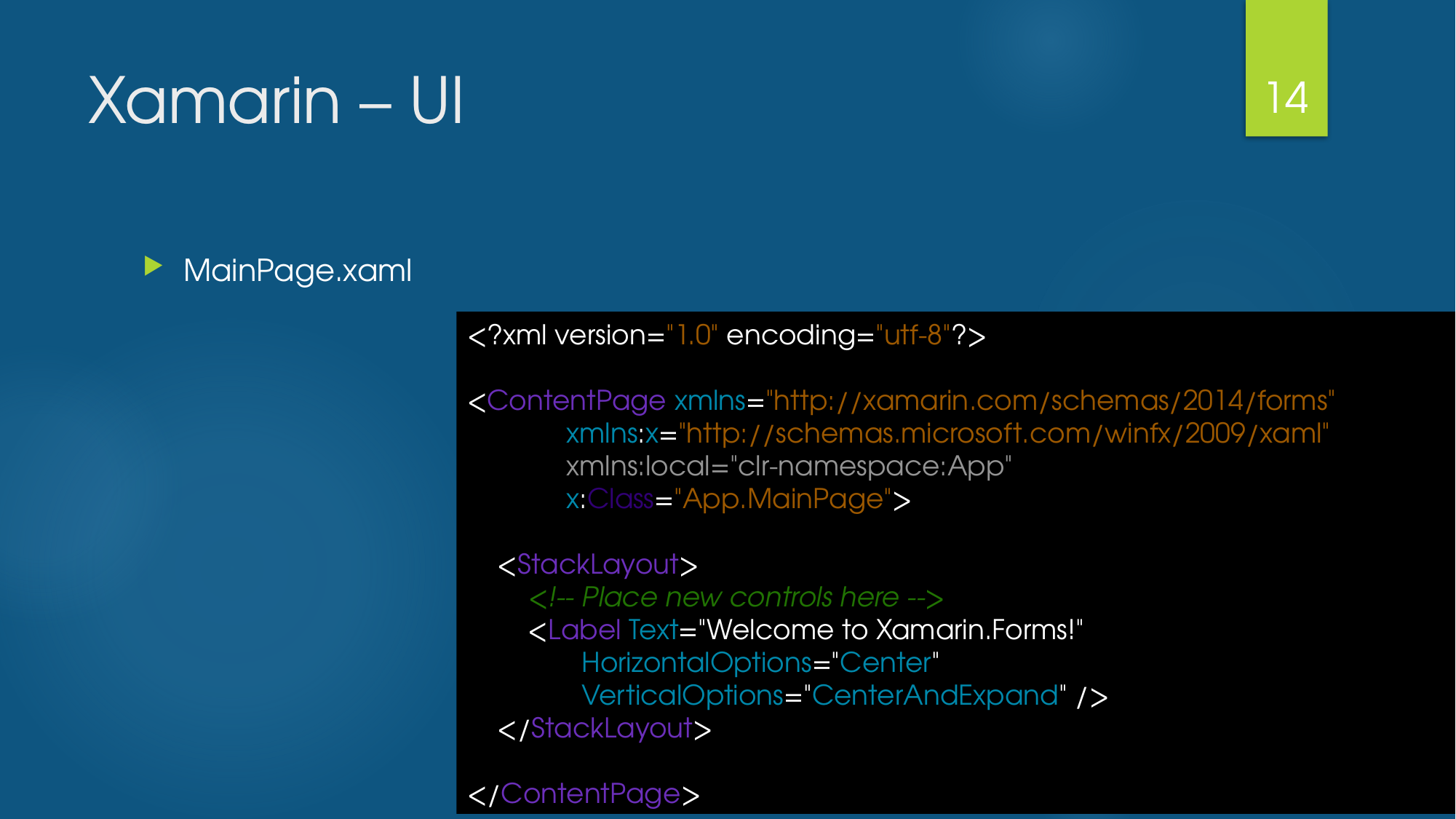

14
# Xamarin – UI
MainPage.xaml
<?xml version="1.0" encoding="utf-8"?>
<ContentPage xmlns="http://xamarin.com/schemas/2014/forms"
             xmlns:x="http://schemas.microsoft.com/winfx/2009/xaml"
             xmlns:local="clr-namespace:App"
             x:Class="App.MainPage">
    <StackLayout>
        <!-- Place new controls here -->
        <Label Text="Welcome to Xamarin.Forms!"
               HorizontalOptions="Center"
               VerticalOptions="CenterAndExpand" />
    </StackLayout>
</ContentPage>